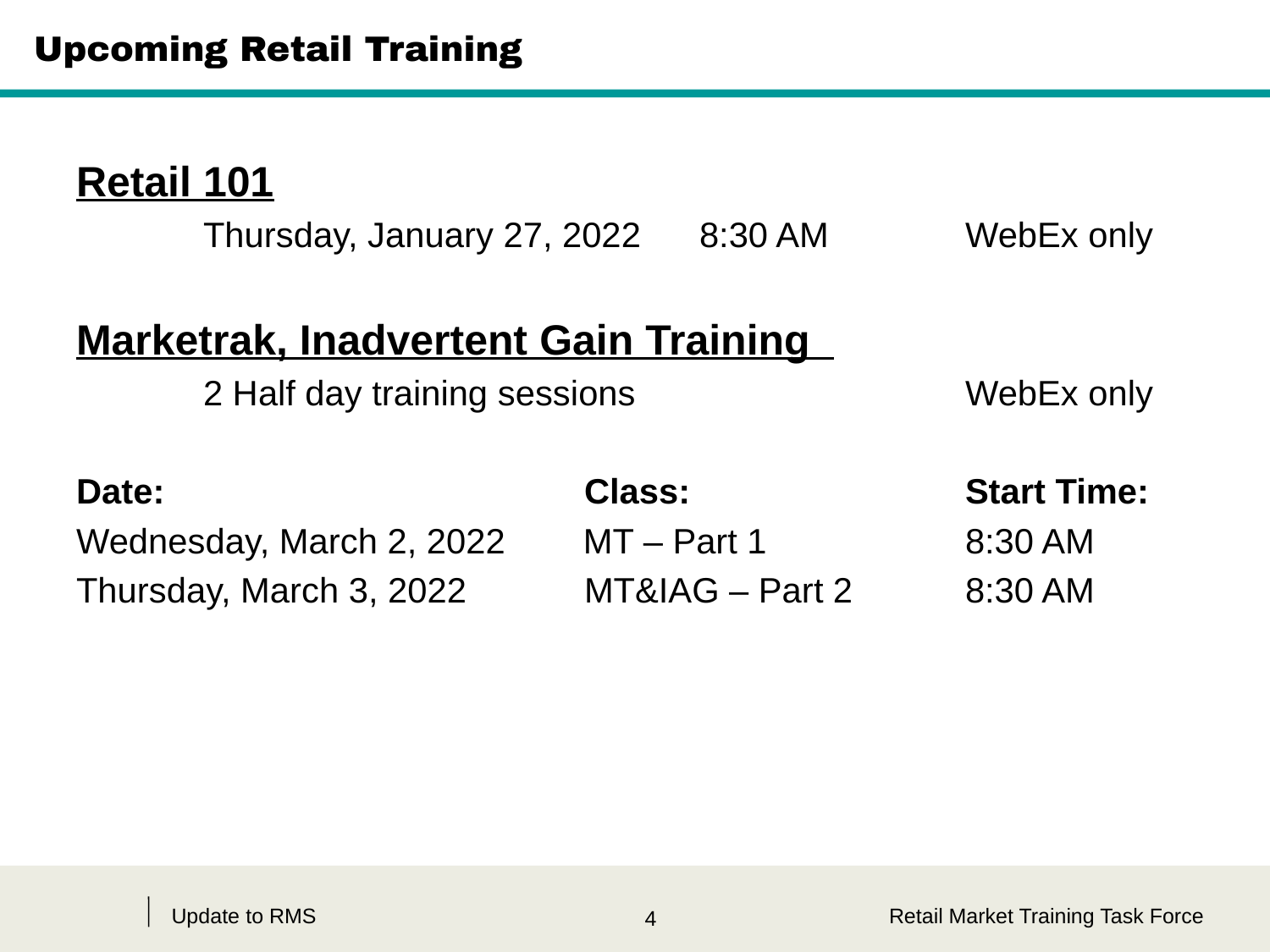

# Upcoming Retail Training
Retail 101
	Thursday, January 27, 2022      8:30 AM 	WebEx only

Marketrak, Inadvertent Gain Training
	2 Half day training sessions 			WebEx only

Date:				Class:			Start Time:
Wednesday, March 2, 2022        MT – Part 1		8:30 AM
Thursday, March 3, 2022	MT&IAG – Part 2	8:30 AM

Update to RMS
Retail Market Training Task Force